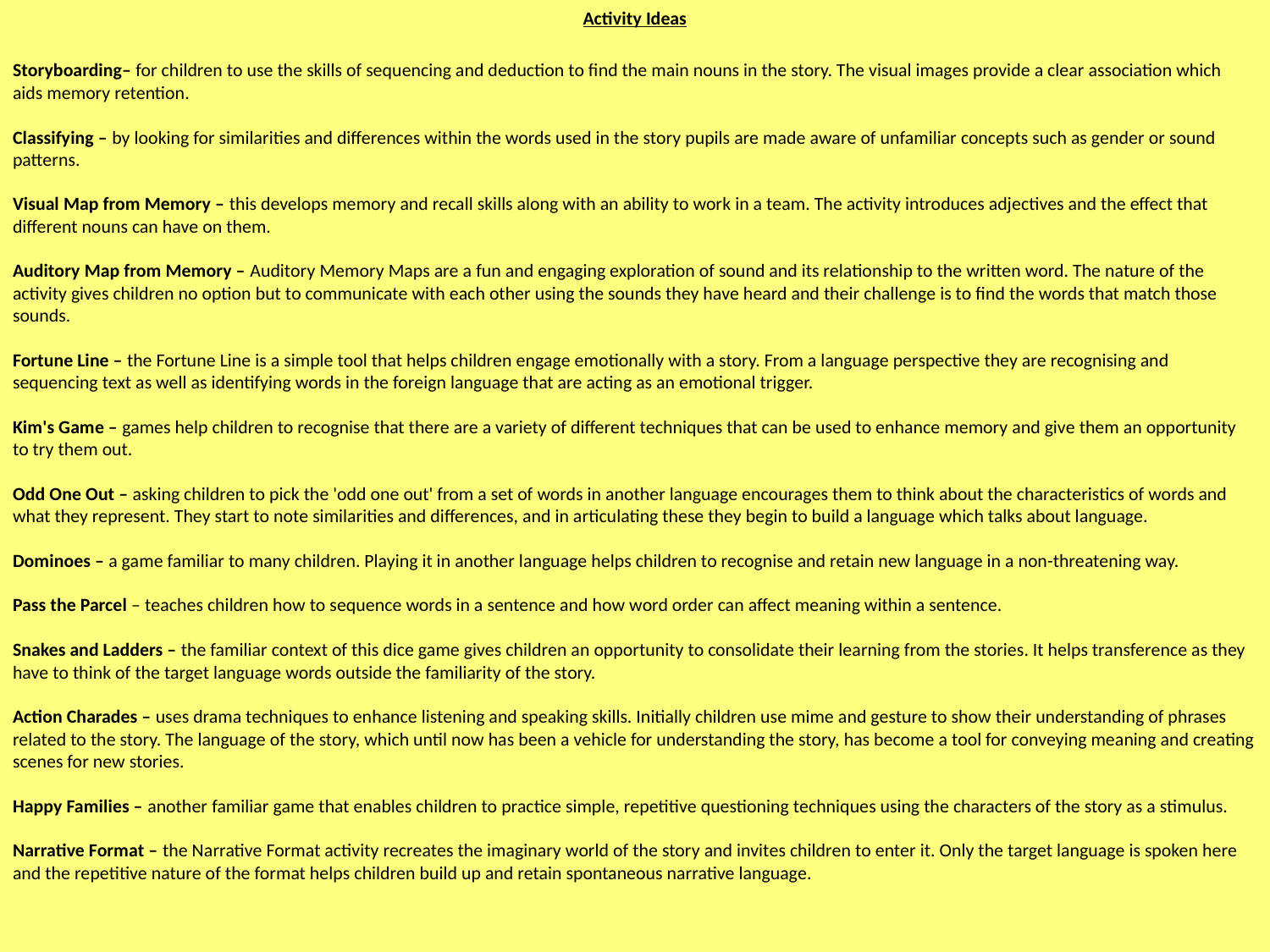

Activity Ideas

Storyboarding– for children to use the skills of sequencing and deduction to find the main nouns in the story. The visual images provide a clear association which aids memory retention.
Classifying – by looking for similarities and differences within the words used in the story pupils are made aware of unfamiliar concepts such as gender or sound patterns.
Visual Map from Memory – this develops memory and recall skills along with an ability to work in a team. The activity introduces adjectives and the effect that different nouns can have on them.
Auditory Map from Memory – Auditory Memory Maps are a fun and engaging exploration of sound and its relationship to the written word. The nature of the activity gives children no option but to communicate with each other using the sounds they have heard and their challenge is to find the words that match those sounds.
Fortune Line – the Fortune Line is a simple tool that helps children engage emotionally with a story. From a language perspective they are recognising and sequencing text as well as identifying words in the foreign language that are acting as an emotional trigger.
Kim's Game – games help children to recognise that there are a variety of different techniques that can be used to enhance memory and give them an opportunity to try them out.
Odd One Out – asking children to pick the 'odd one out' from a set of words in another language encourages them to think about the characteristics of words and what they represent. They start to note similarities and differences, and in articulating these they begin to build a language which talks about language.
Dominoes – a game familiar to many children. Playing it in another language helps children to recognise and retain new language in a non-threatening way.
Pass the Parcel – teaches children how to sequence words in a sentence and how word order can affect meaning within a sentence.
Snakes and Ladders – the familiar context of this dice game gives children an opportunity to consolidate their learning from the stories. It helps transference as they have to think of the target language words outside the familiarity of the story.
Action Charades – uses drama techniques to enhance listening and speaking skills. Initially children use mime and gesture to show their understanding of phrases related to the story. The language of the story, which until now has been a vehicle for understanding the story, has become a tool for conveying meaning and creating scenes for new stories.
Happy Families – another familiar game that enables children to practice simple, repetitive questioning techniques using the characters of the story as a stimulus.
Narrative Format – the Narrative Format activity recreates the imaginary world of the story and invites children to enter it. Only the target language is spoken here and the repetitive nature of the format helps children build up and retain spontaneous narrative language.